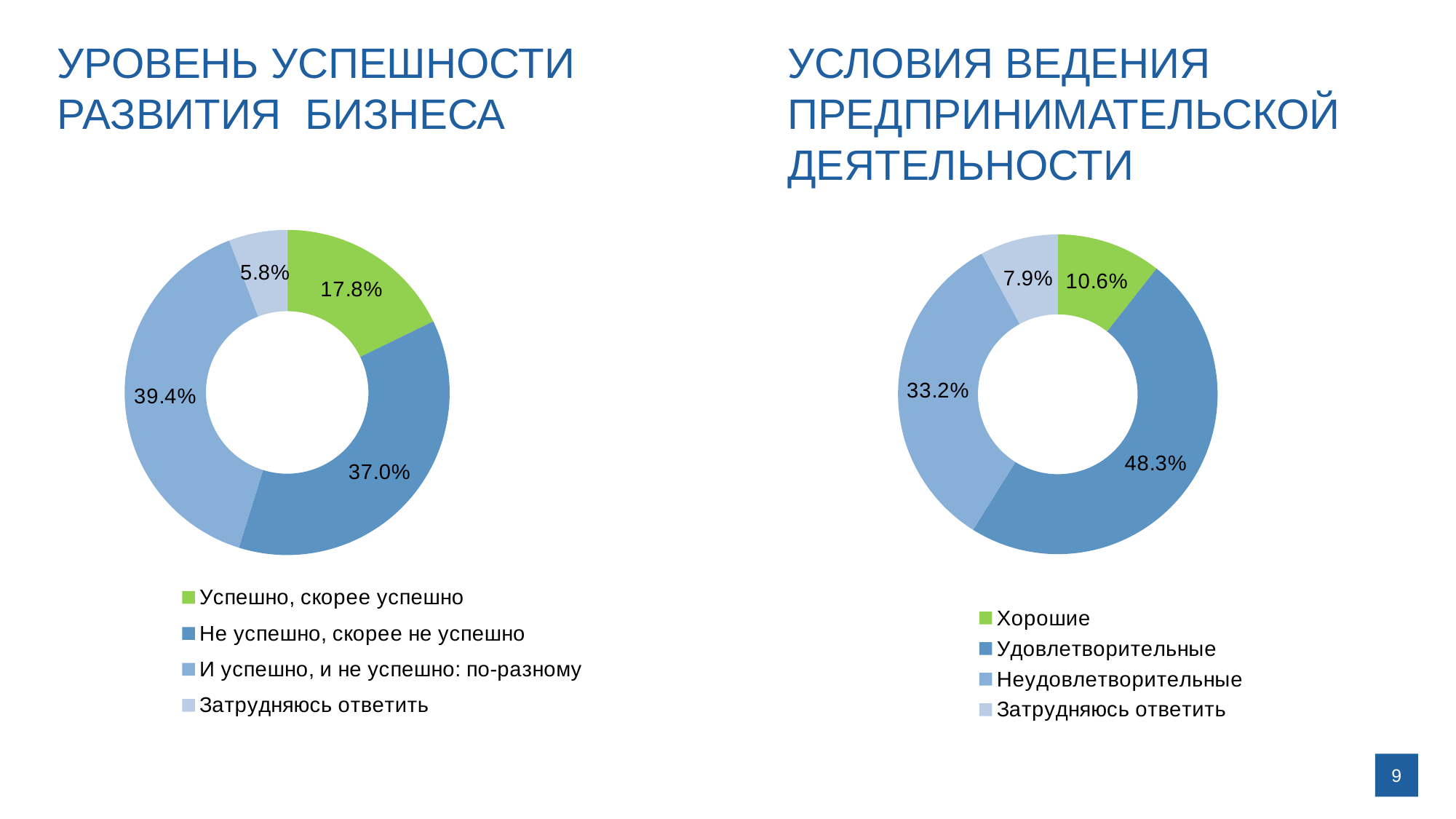

УРОВЕНЬ УСПЕШНОСТИ РАЗВИТИЯ  БИЗНЕСА
УСЛОВИЯ ВЕДЕНИЯ ПРЕДПРИНИМАТЕЛЬСКОЙ ДЕЯТЕЛЬНОСТИ

### Chart

| Category | Столбец2 |
|---|---|
| Успешно, скорее успешно | 17.8 |
| Не успешно, скорее не успешно | 37.0 |
| И успешно, и не успешно: по-разному | 39.4 |
| Затрудняюсь ответить | 5.8 |

### Chart

| Category | Столбец2 |
|---|---|
| Хорошие | 10.6 |
| Удовлетворительные | 48.3 |
| Неудовлетворительные | 33.2 |
| Затрудняюсь ответить | 7.9 |
9